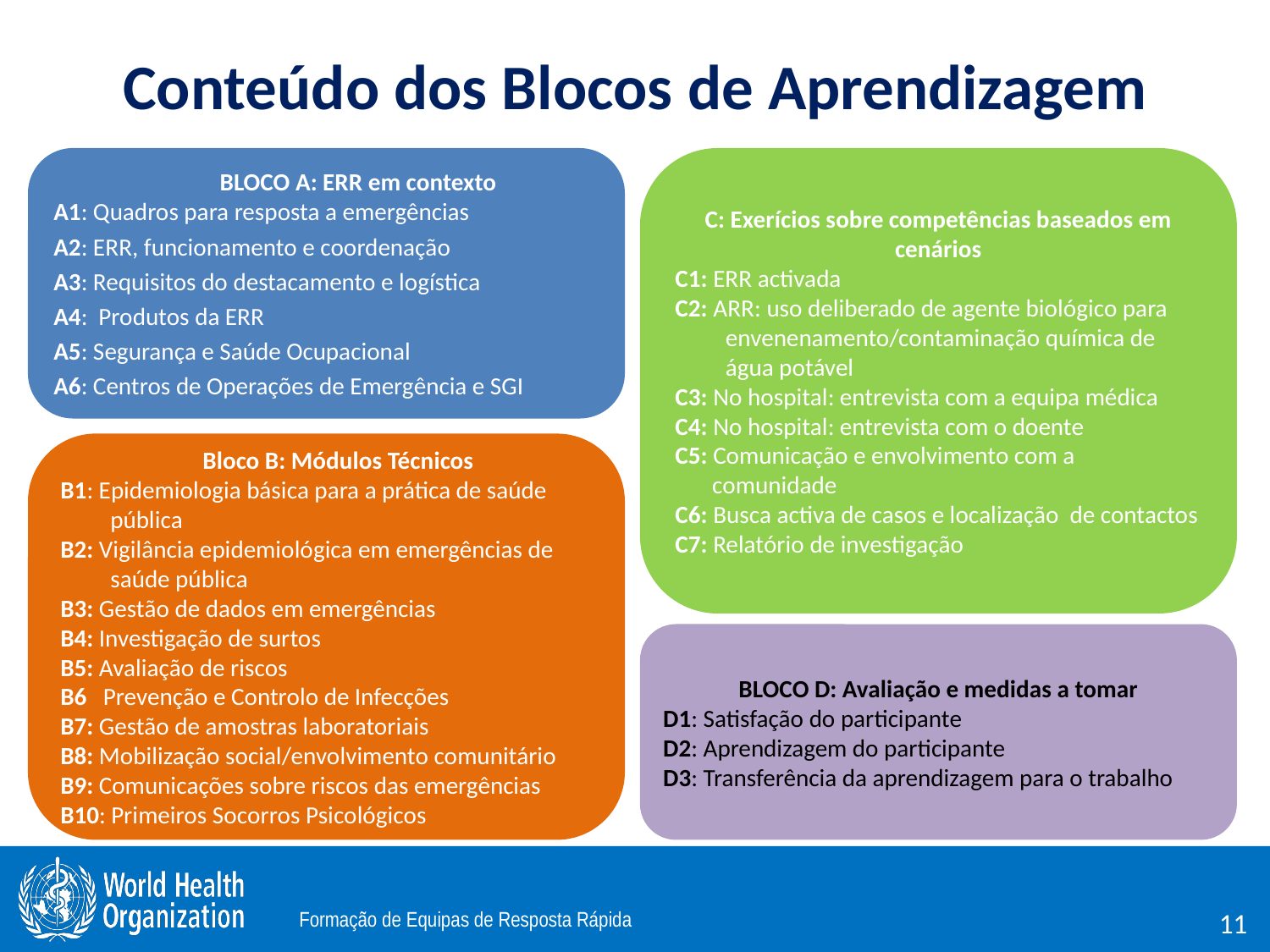

# Conteúdo dos Blocos de Aprendizagem
BLOCO A: ERR em contexto
A1: Quadros para resposta a emergências
A2: ERR, funcionamento e coordenação
A3: Requisitos do destacamento e logística
A4:  Produtos da ERR
A5: Segurança e Saúde Ocupacional
A6: Centros de Operações de Emergência e SGI
C: Exerícios sobre competências baseados em cenários
C1: ERR activada
C2: ARR: uso deliberado de agente biológico para envenenamento/contaminação química de água potável
C3: No hospital: entrevista com a equipa médica
C4: No hospital: entrevista com o doente
C5: Comunicação e envolvimento com a comunidade
C6: Busca activa de casos e localização  de contactos
C7: Relatório de investigação
Bloco B: Módulos Técnicos
B1: Epidemiologia básica para a prática de saúde pública
B2: Vigilância epidemiológica em emergências de saúde pública
B3: Gestão de dados em emergências
B4: Investigação de surtos
B5: Avaliação de riscos
B6   Prevenção e Controlo de Infecções
B7: Gestão de amostras laboratoriais
B8: Mobilização social/envolvimento comunitário
B9: Comunicações sobre riscos das emergências
B10: Primeiros Socorros Psicológicos
BLOCO D: Avaliação e medidas a tomar
D1: Satisfação do participante
D2: Aprendizagem do participante
D3: Transferência da aprendizagem para o trabalho